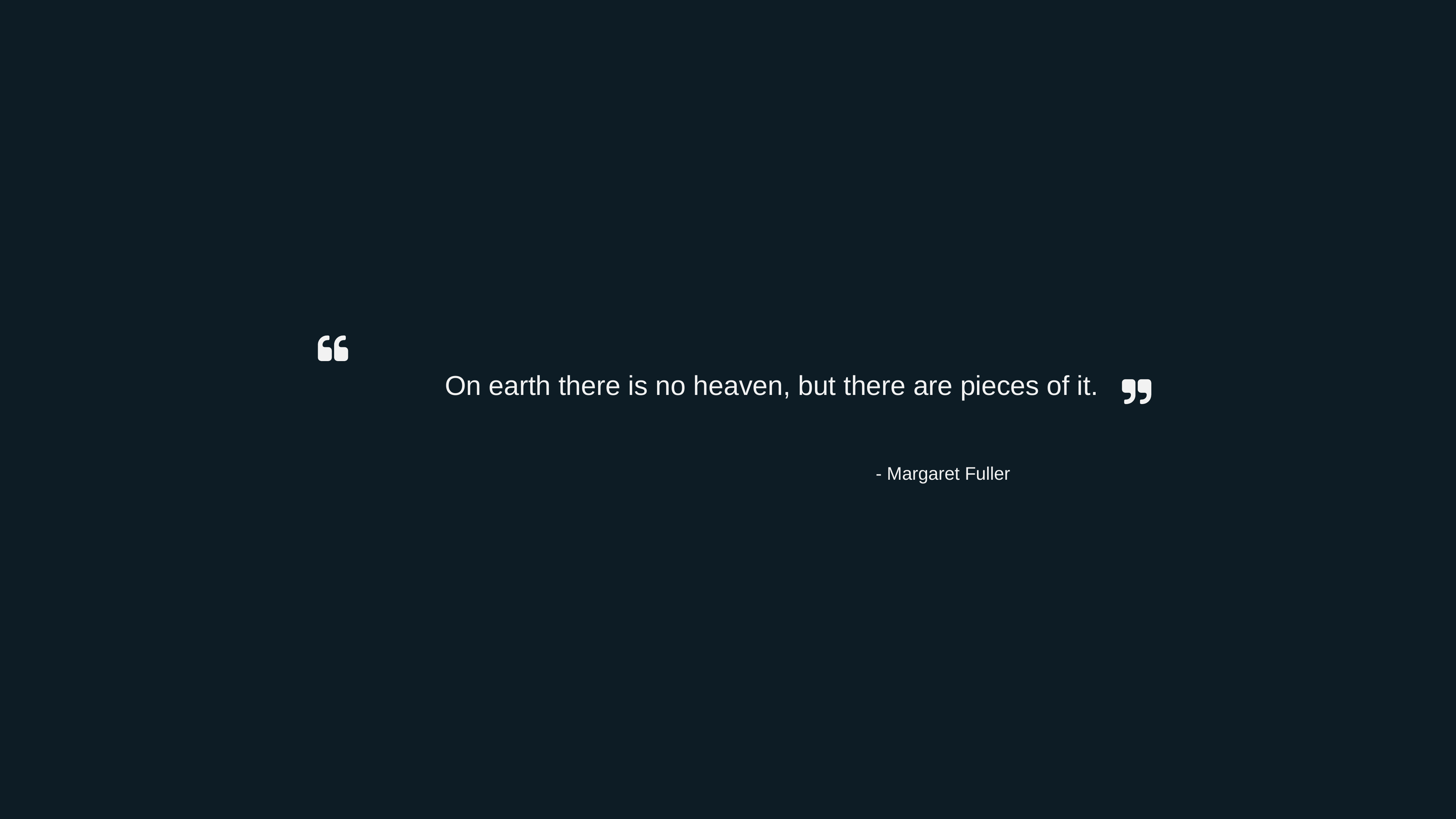

On earth there is no heaven, but there are pieces of it.

- Margaret Fuller